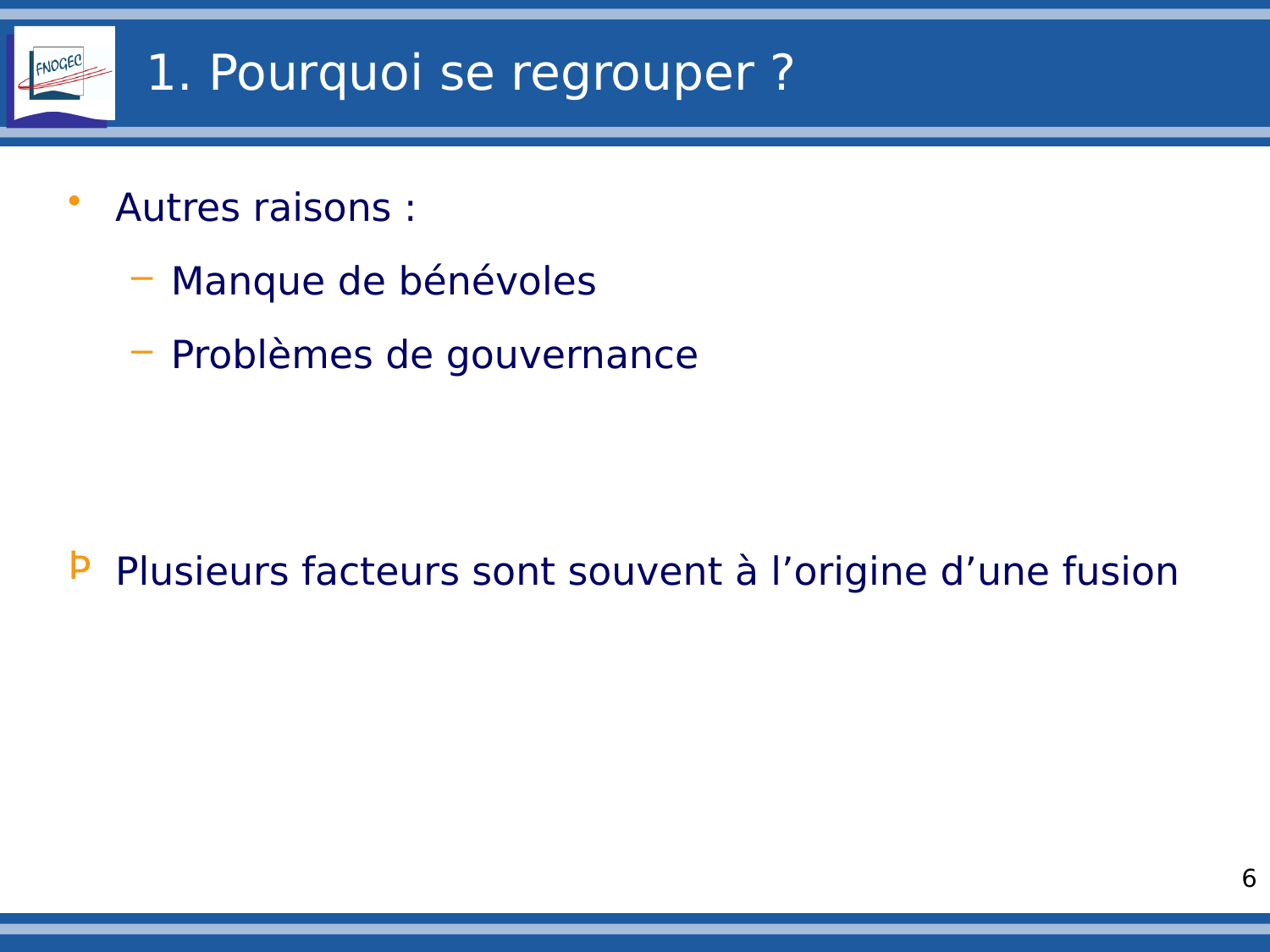

# 1. Pourquoi se regrouper ?
Autres raisons :
Manque de bénévoles
Problèmes de gouvernance

Plusieurs facteurs sont souvent à l’origine d’une fusion

6